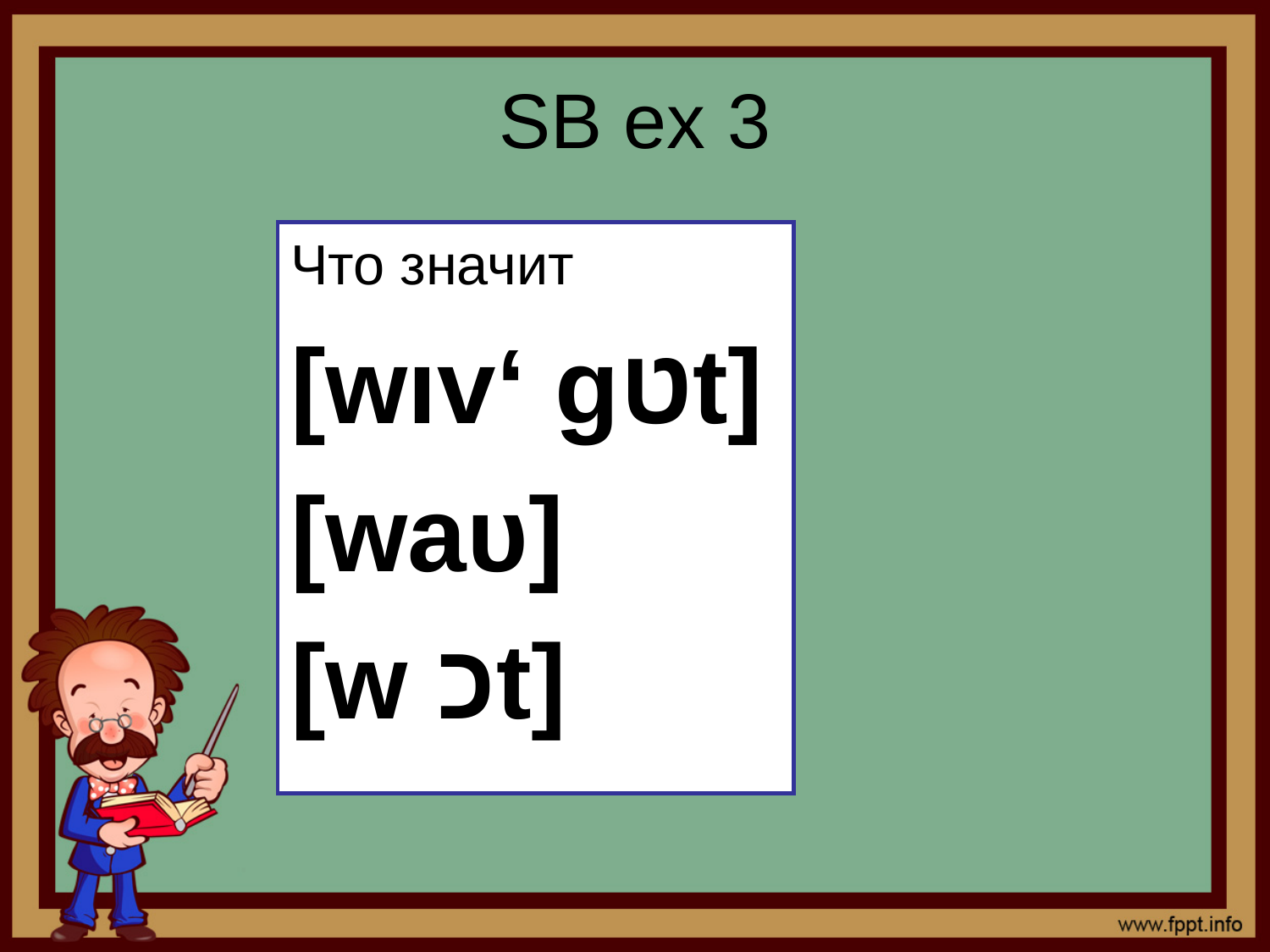

# SB ex 3
Что значит
[wıv‘ gטt]
[waυ]
[w כt]